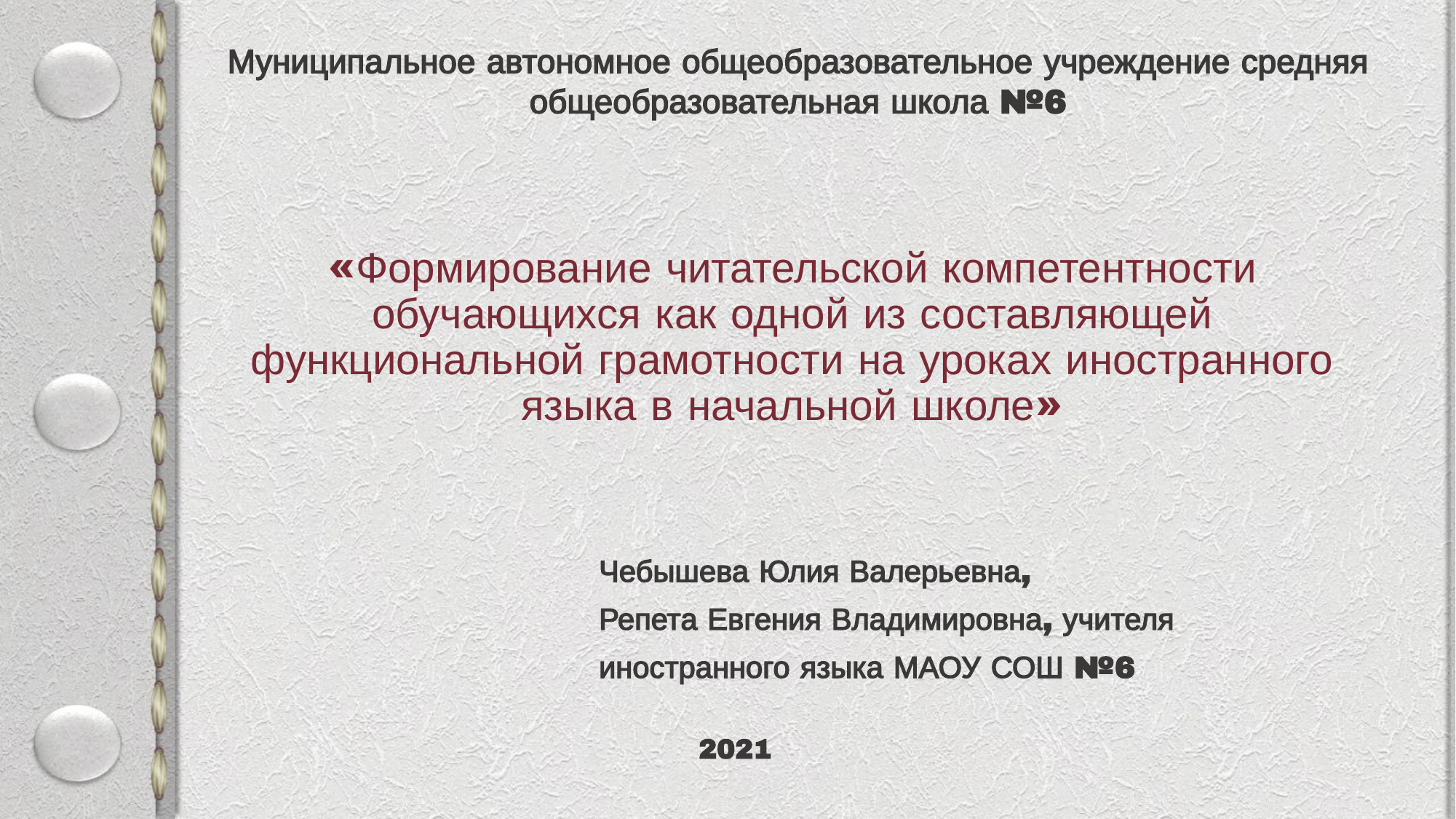

Муниципальное автономное общеобразовательное учреждение средняя общеобразовательная школа №6
# «Формирование читательской компетентности обучающихся как одной из составляющей функциональной грамотности на уроках иностранного языка в начальной школе»
Чебышева Юлия Валерьевна,
Репета Евгения Владимировна, учителя
иностранного языка МАОУ СОШ №6

2021